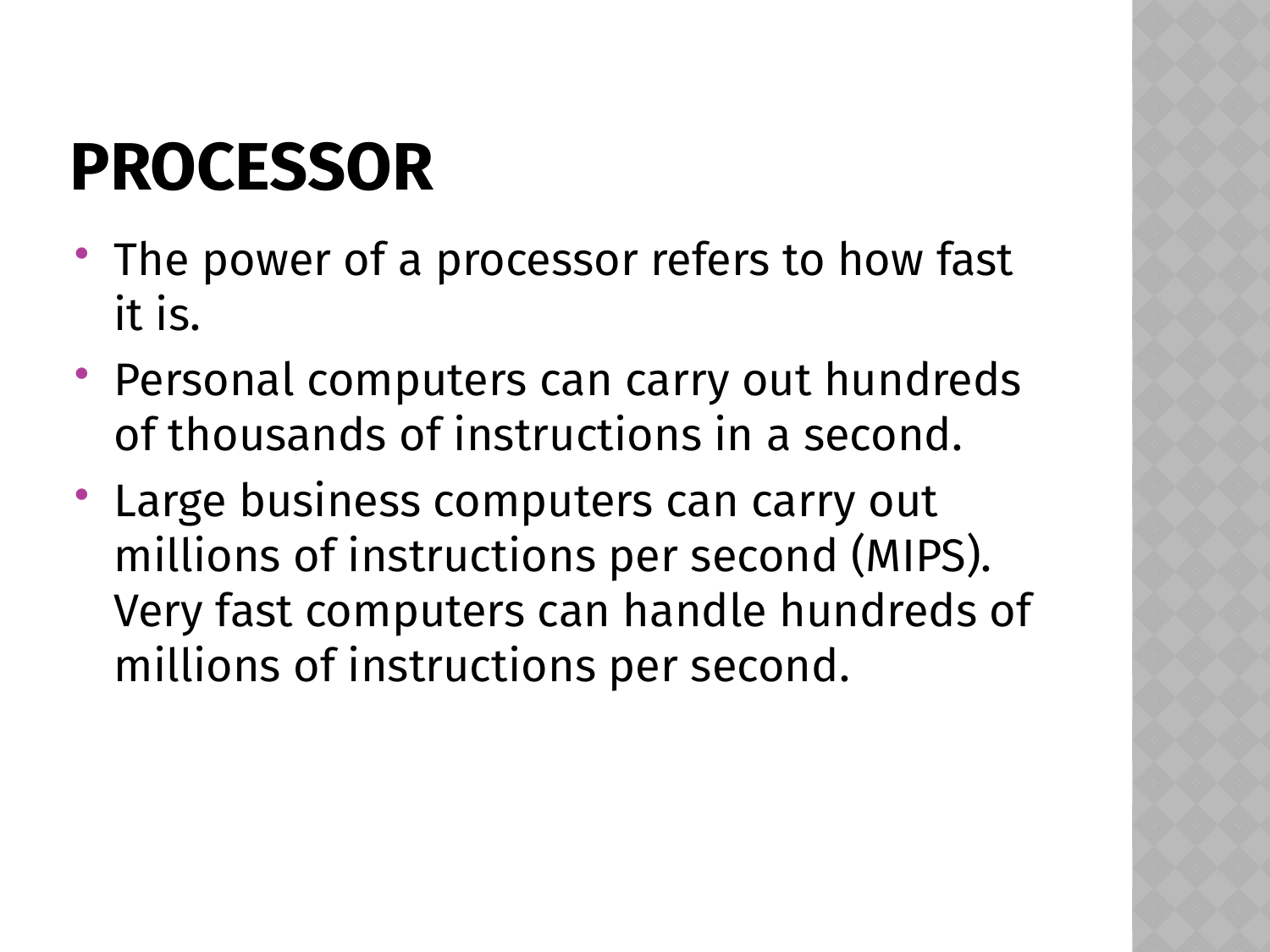

# processor
The power of a processor refers to how fast it is.
Personal computers can carry out hundreds of thousands of instructions in a second.
Large business computers can carry out millions of instructions per second (MIPS). Very fast computers can handle hundreds of millions of instructions per second.